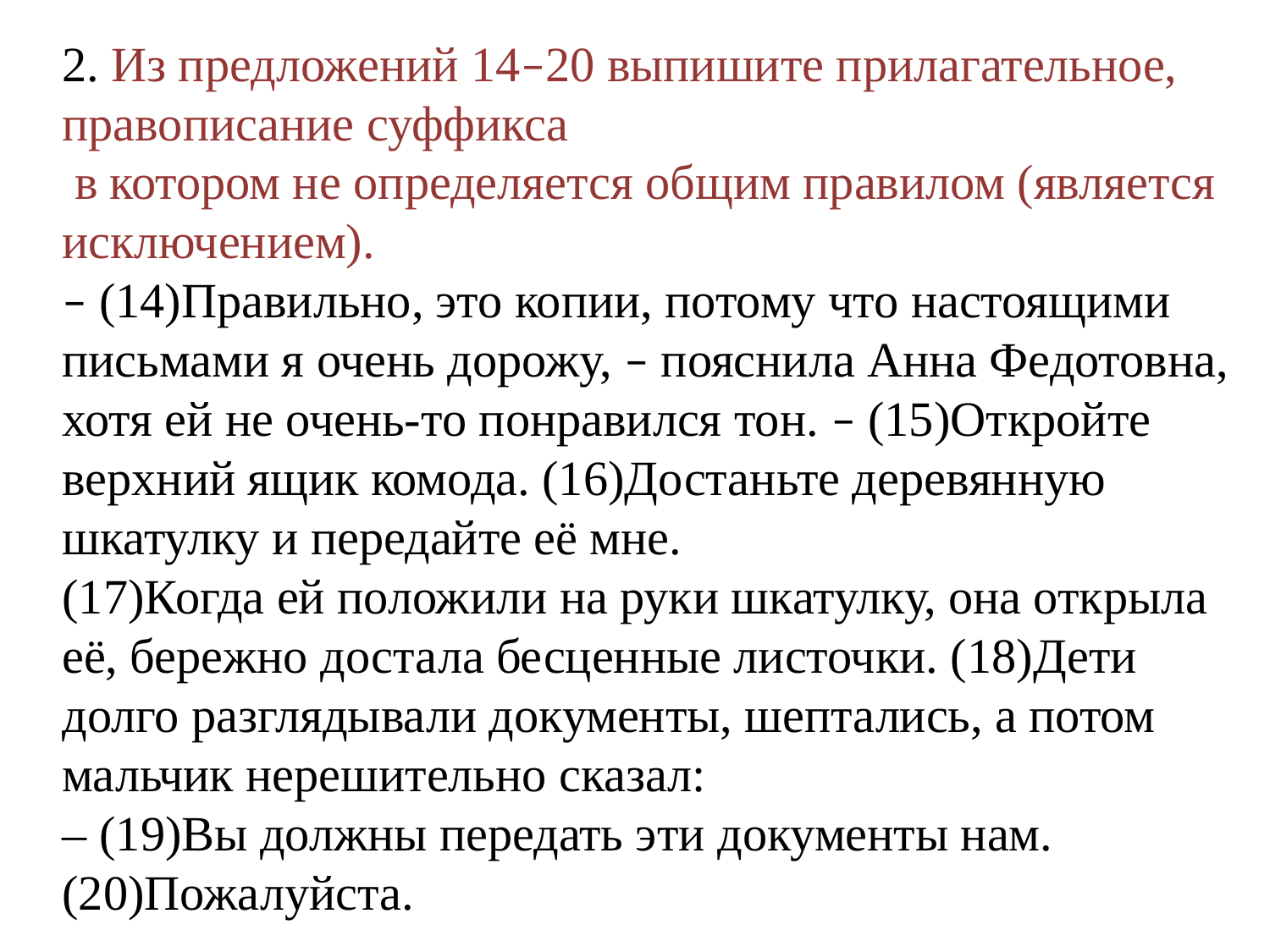

2. Из предложений 14–20 выпишите прилагательное, правописание суффикса
 в котором не определяется общим правилом (является исключением).
– (14)Правильно, это копии, потому что настоящими письмами я очень дорожу, – пояснила Анна Федотовна, хотя ей не очень-то понравился тон. – (15)Откройте верхний ящик комода. (16)Достаньте деревянную шкатулку и передайте её мне.
(17)Когда ей положили на руки шкатулку, она открыла её, бережно достала бесценные листочки. (18)Дети долго разглядывали документы, шептались, а потом мальчик нерешительно сказал:
– (19)Вы должны передать эти документы нам. (20)Пожалуйста.